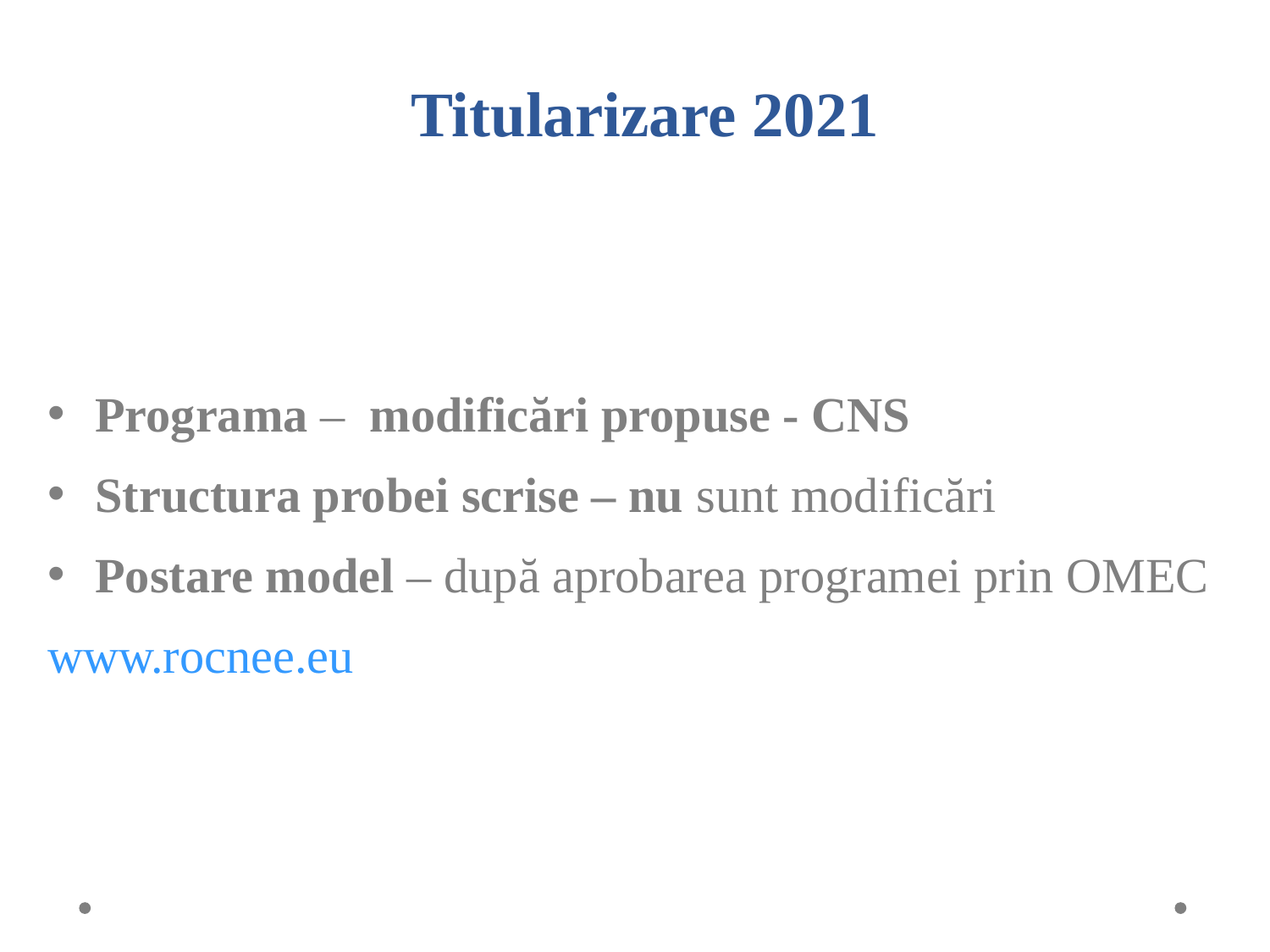

# Titularizare 2021
Programa –  modificări propuse - CNS
Structura probei scrise – nu sunt modificări
Postare model – după aprobarea programei prin OMEC
www.rocnee.eu